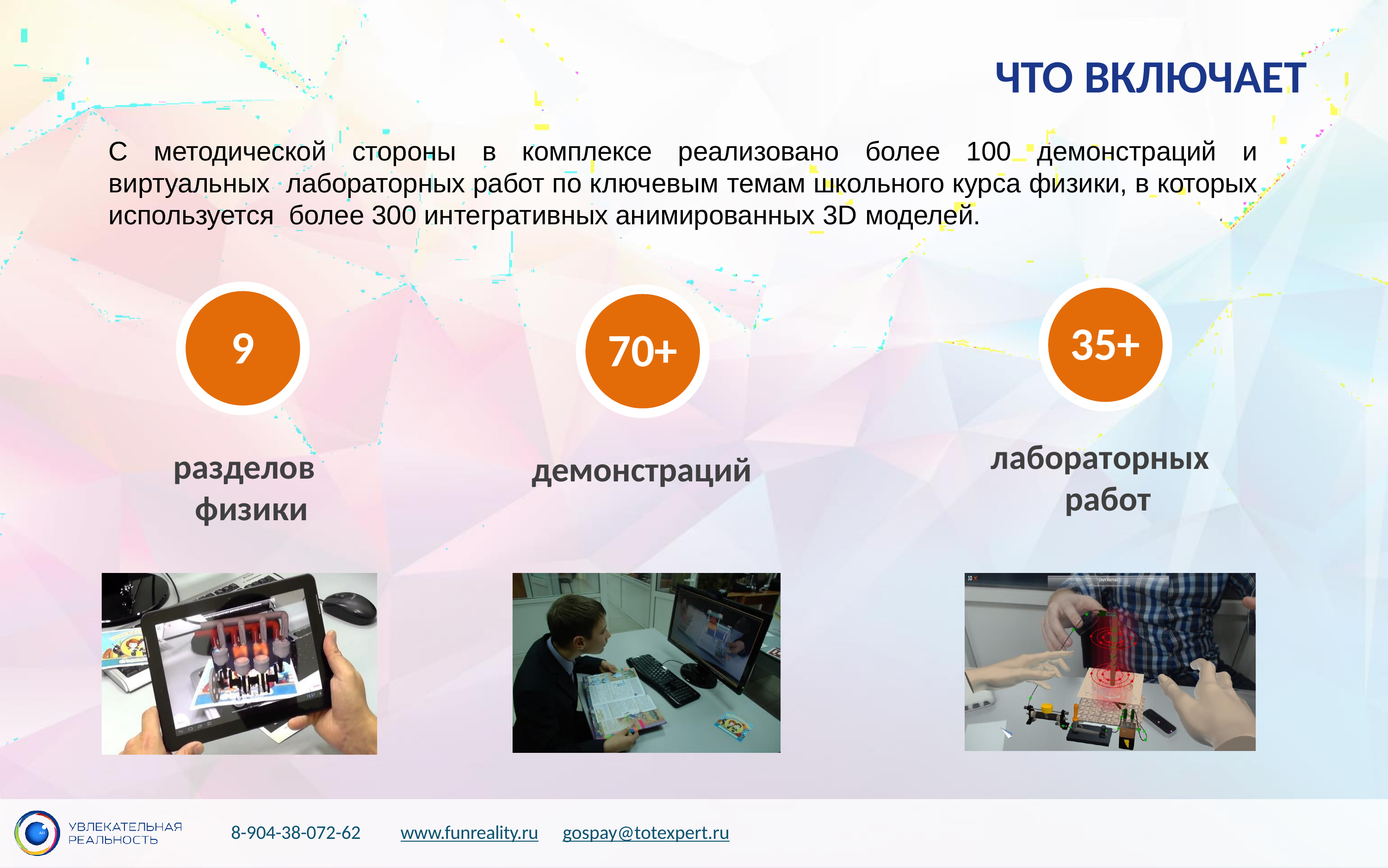

# ЧТО ВКЛЮЧАЕТ
С методической стороны в комплексе реализовано более 100 демонстраций и виртуальных  лабораторных работ по ключевым темам школьного курса физики, в которых используется  более 300 интегративных анимированных 3D моделей.

35+
9
70+
лабораторных  работ
разделов  физики
демонстраций

8-904-38-072-62
www.funreality.ru
gospay@totexpert.ru